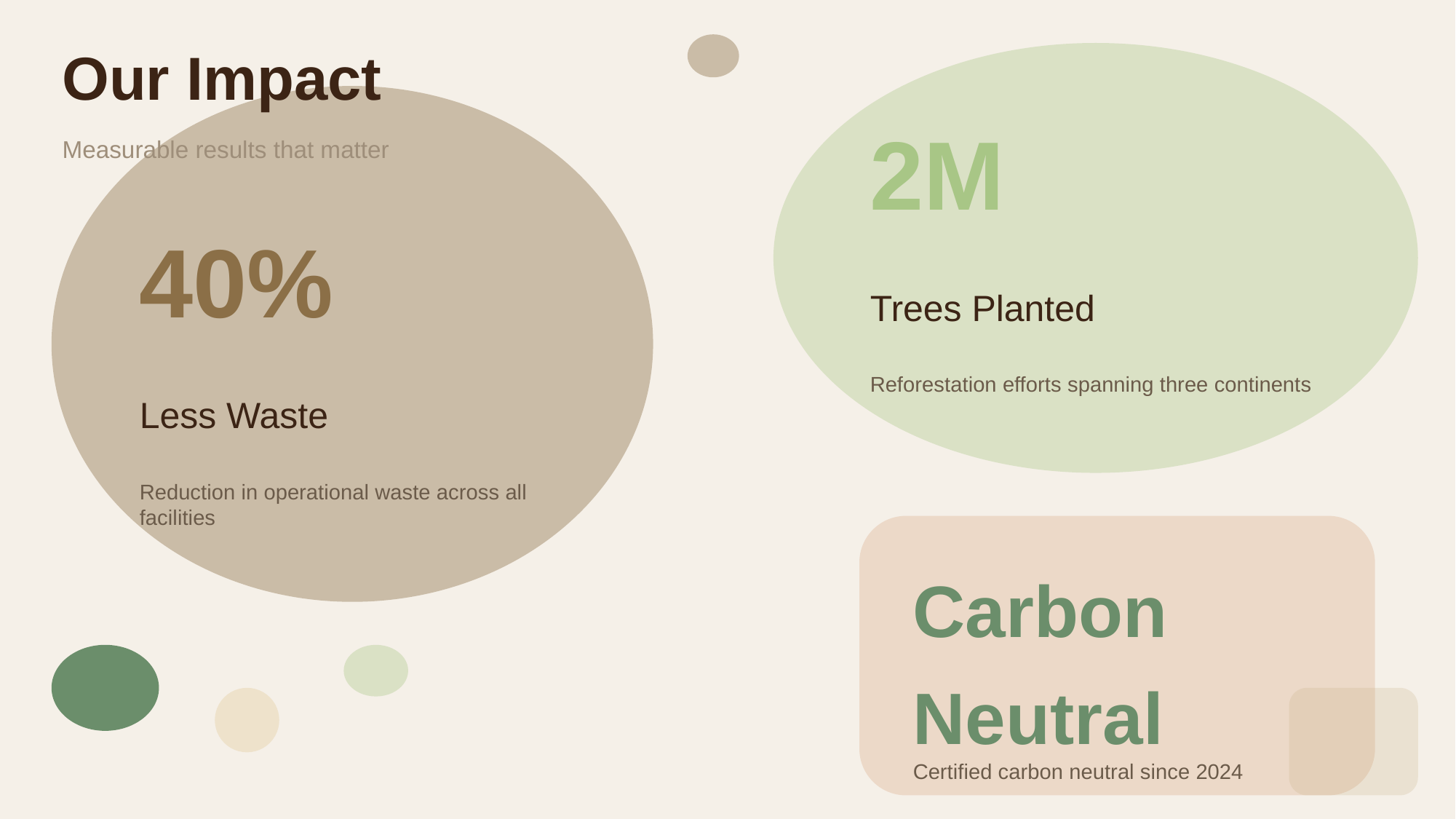

Our Impact

2M
Measurable results that matter
Join Our Mission
40%
01
02
03
Trees Planted
Reforestation efforts spanning three continents
Less Waste
Reduce
Reuse
Regenerate
Together, we can build a sustainable future
Reduction in operational waste across all facilities
Minimize waste at every step of the supply chain
Extend product lifecycles through circular design
Restore ecosystems and build for the future

Carbon
www.earthandsage.org

Neutral

Certified carbon neutral since 2024